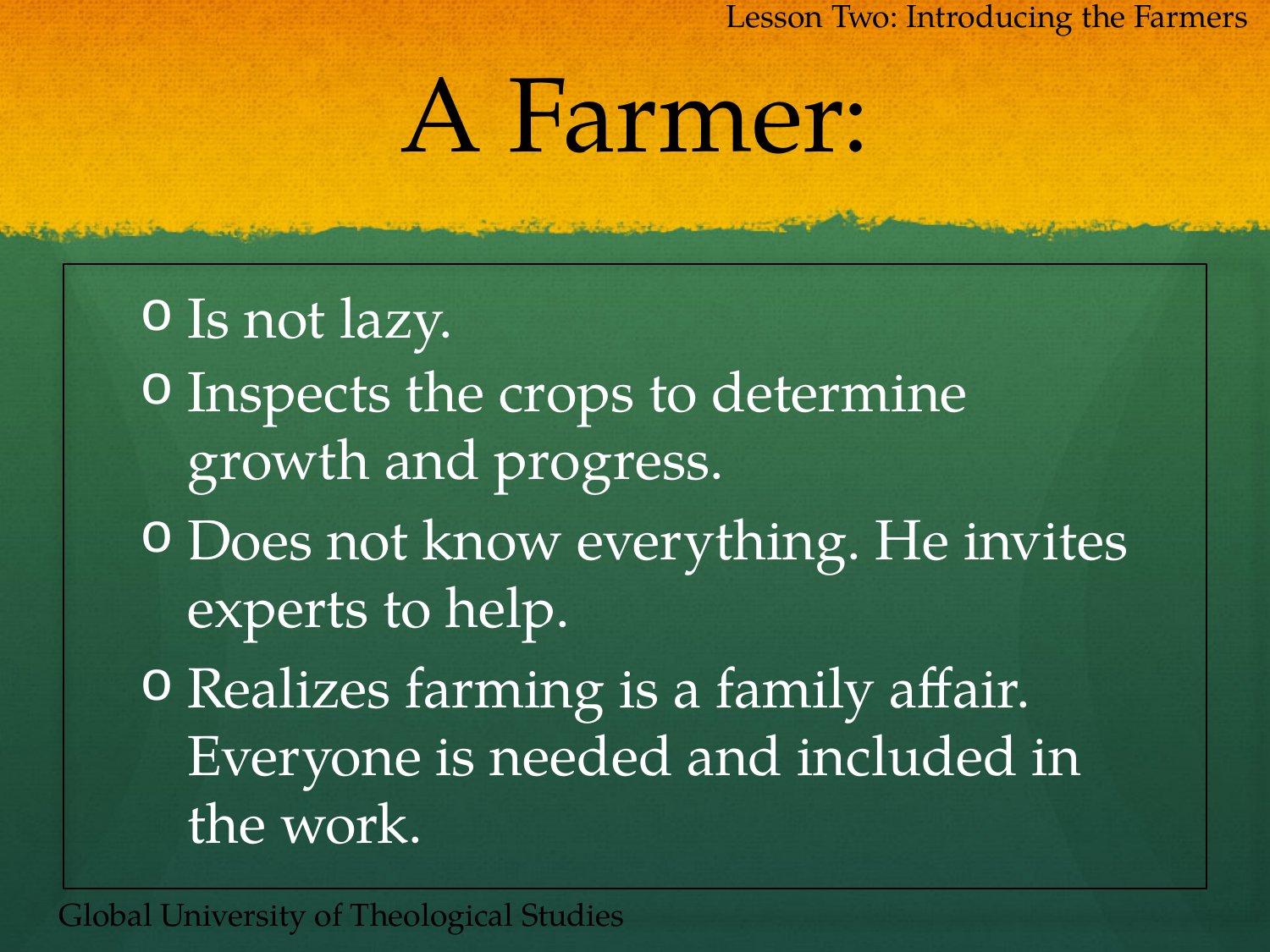

Lesson Two: Introducing the Farmers

# A Farmer:

Is not lazy.
Inspects the crops to determine growth and progress.
Does not know everything. He invites experts to help.
Realizes farming is a family affair. Everyone is needed and included in the work.
Global University of Theological Studies